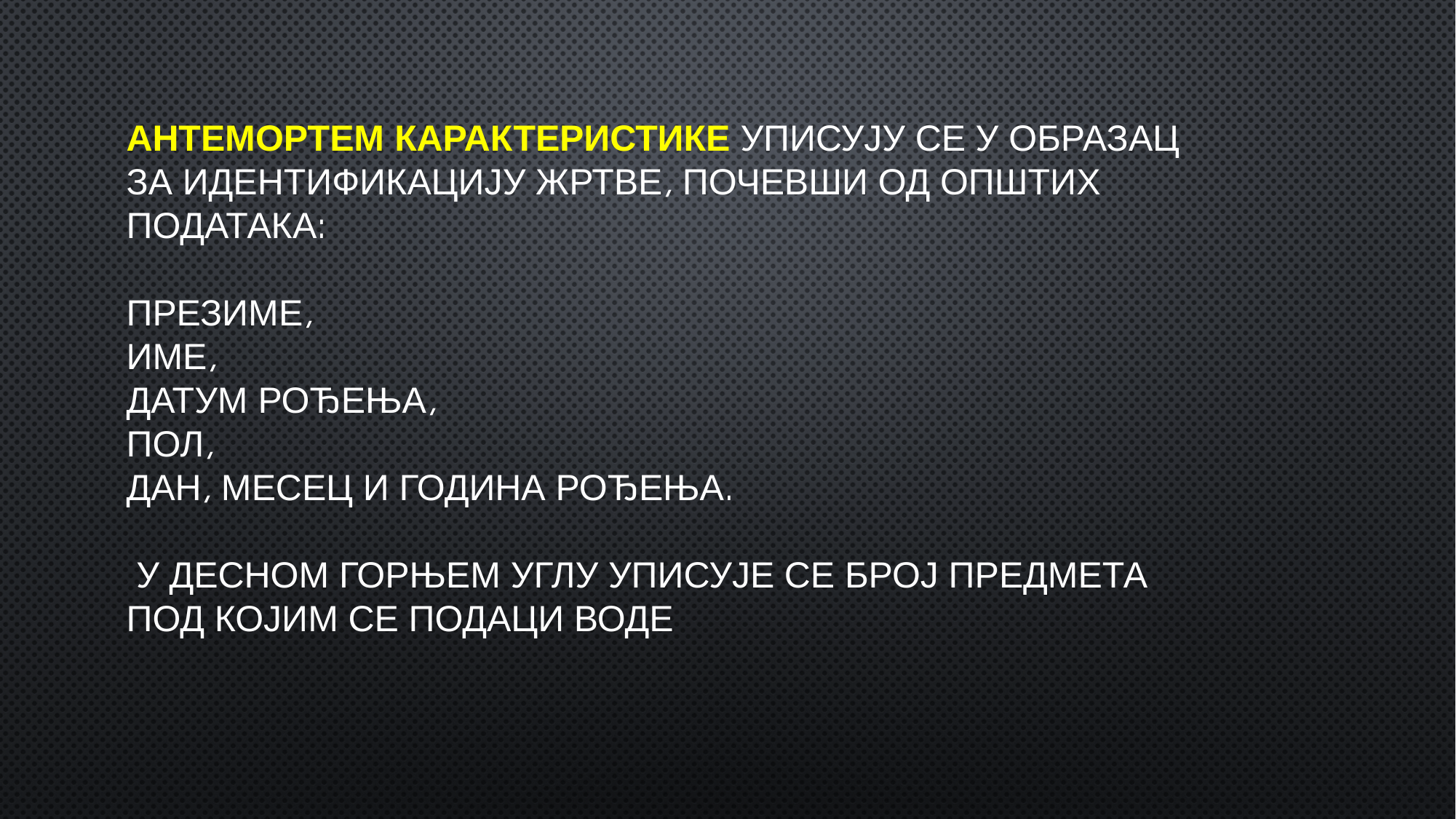

Антемортем карактеристике уписују се у образац за идентификацију жртве, почевши од општих података:
презиме,
име,
датум рођења,
пол,
дан, месец и година рођења.
 У десном горњем углу уписује се број предмета под којим се подаци воде